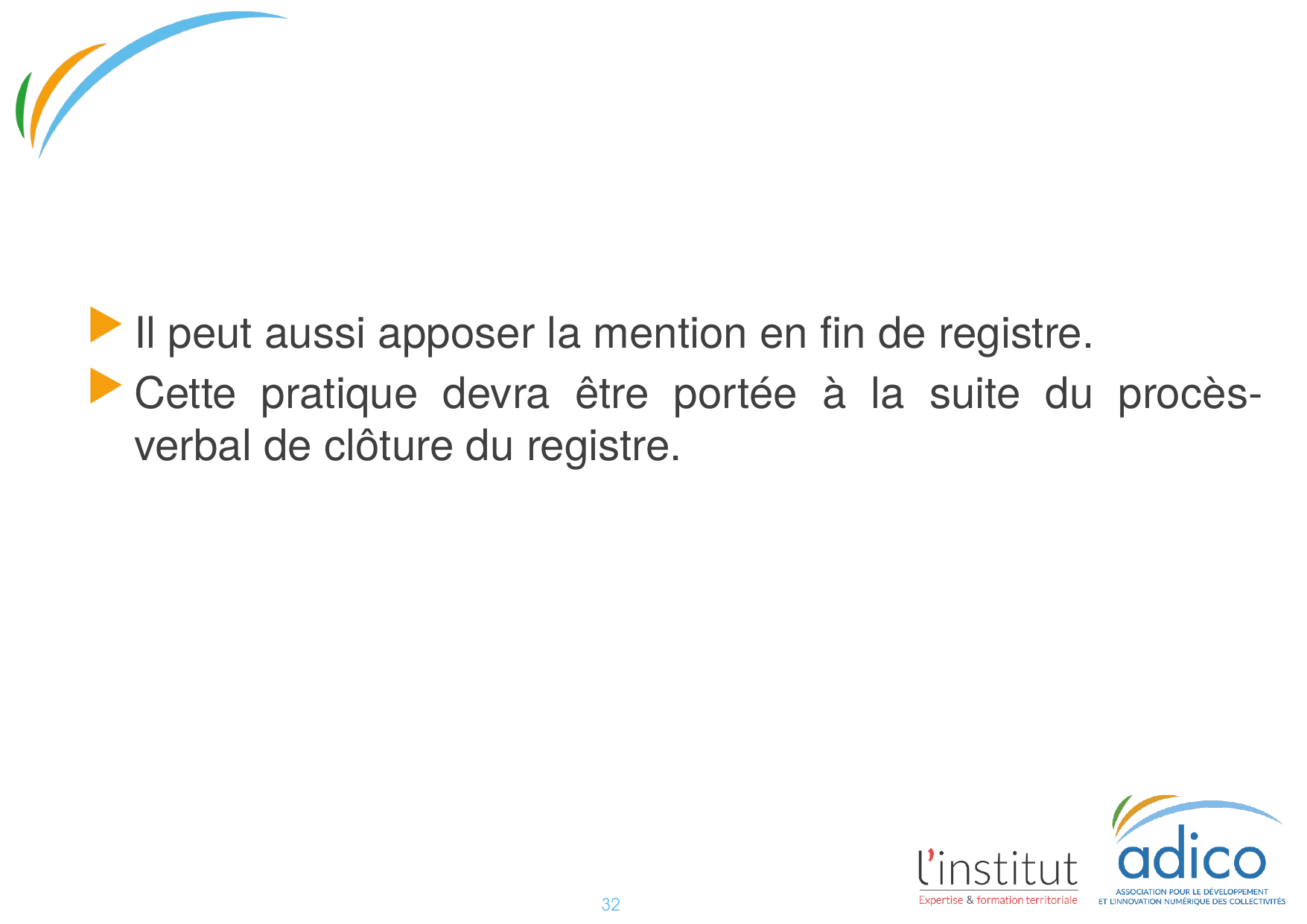

#

Il peut aussi apposer la mention en fin de registre.
Cette pratique devra être portée à la suite du procès-verbal de clôture du registre.